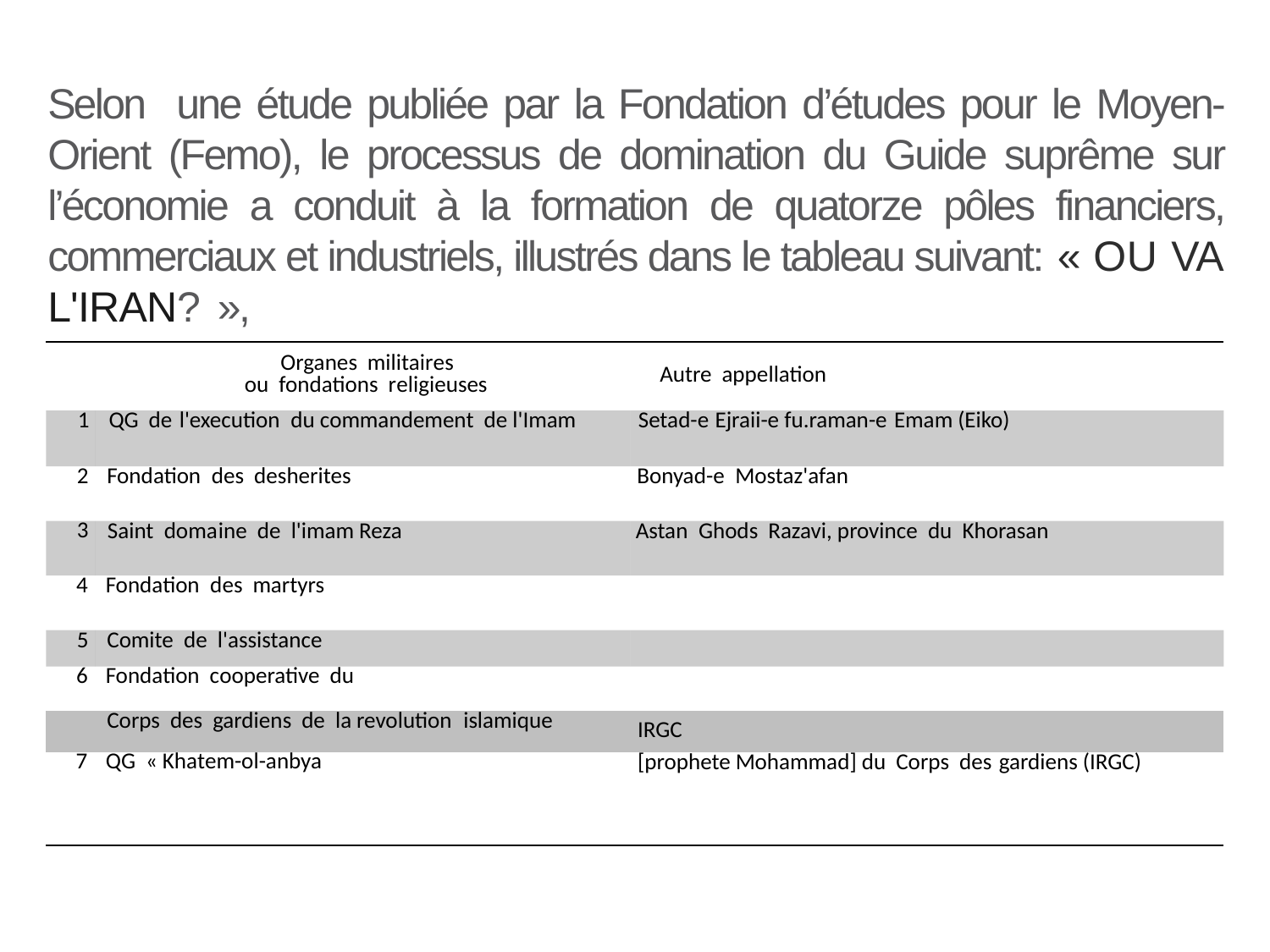

Selon  une étude publiée par la Fondation d’études pour le Moyen-Orient (Femo), le processus de domination du Guide suprême sur l’économie a conduit à la formation de quatorze pôles financiers, commerciaux et industriels, illustrés dans le tableau suivant: « OU VA L'IRAN?  »,
|  | Organes militaires ou fondations religieuses | Autre appellation |
| --- | --- | --- |
| 1 | QG de l'execution du commandement de l'Imam | Setad-e Ejraii-e fu.raman-e Emam (Eiko) |
| 2 | Fondation des desherites | Bonyad-e Mostaz'afan |
| 3 | Saint domaine de l'imam Reza | Astan Ghods Razavi, province du Khorasan |
| 4 | Fondation des martyrs |  |
| 5 | Comite de l'assistance |  |
| 6 | Fondation cooperative du |  |
|  | Corps des gardiens de la revolution islamique | IRGC |
| 7 | QG « Khatem-ol-anbya | [prophete Mohammad] du Corps des gardiens (IRGC) |